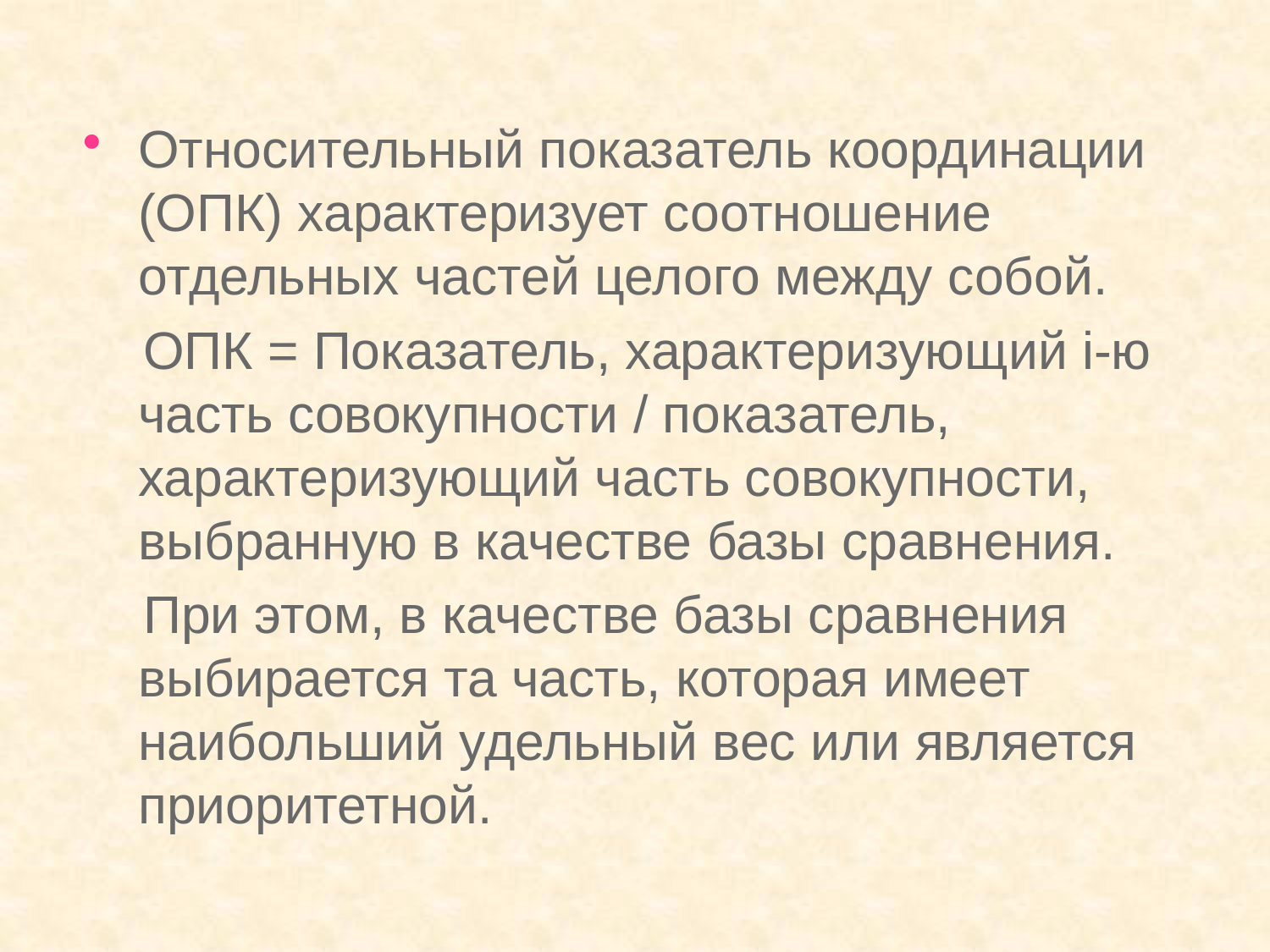

Относительный показатель координации (ОПК) характеризует соотношение отдельных частей целого между собой.
    ОПК = Показатель, характеризующий i-ю часть совокупности / показатель, характеризующий часть совокупности, выбранную в качестве базы сравнения.
    При этом, в качестве базы сравнения выбирается та часть, которая имеет наибольший удельный вес или является приоритетной.